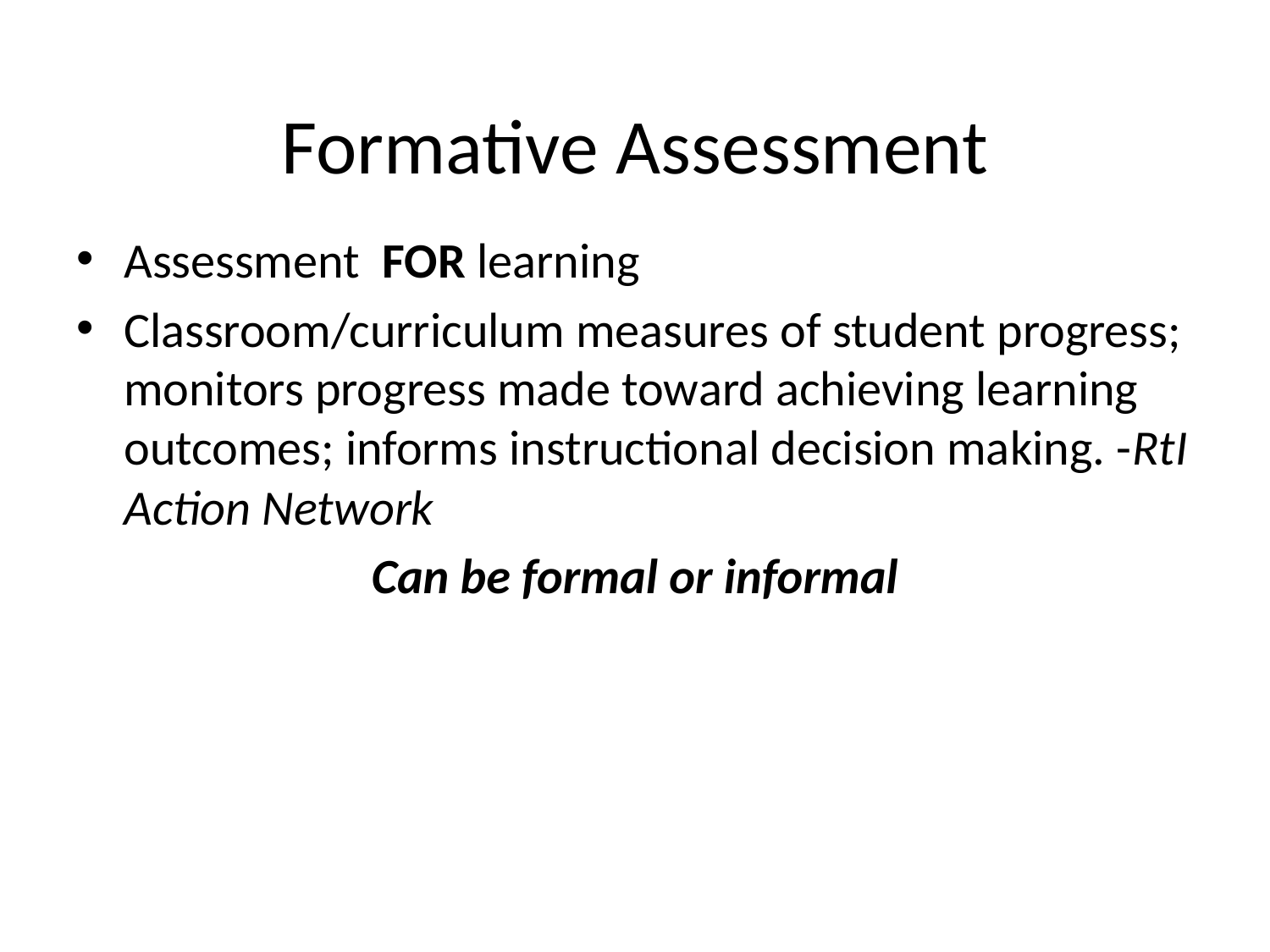

# Formative Assessment
Assessment  FOR learning
Classroom/curriculum measures of student progress; monitors progress made toward achieving learning outcomes; informs instructional decision making. -RtI Action Network
Can be formal or informal